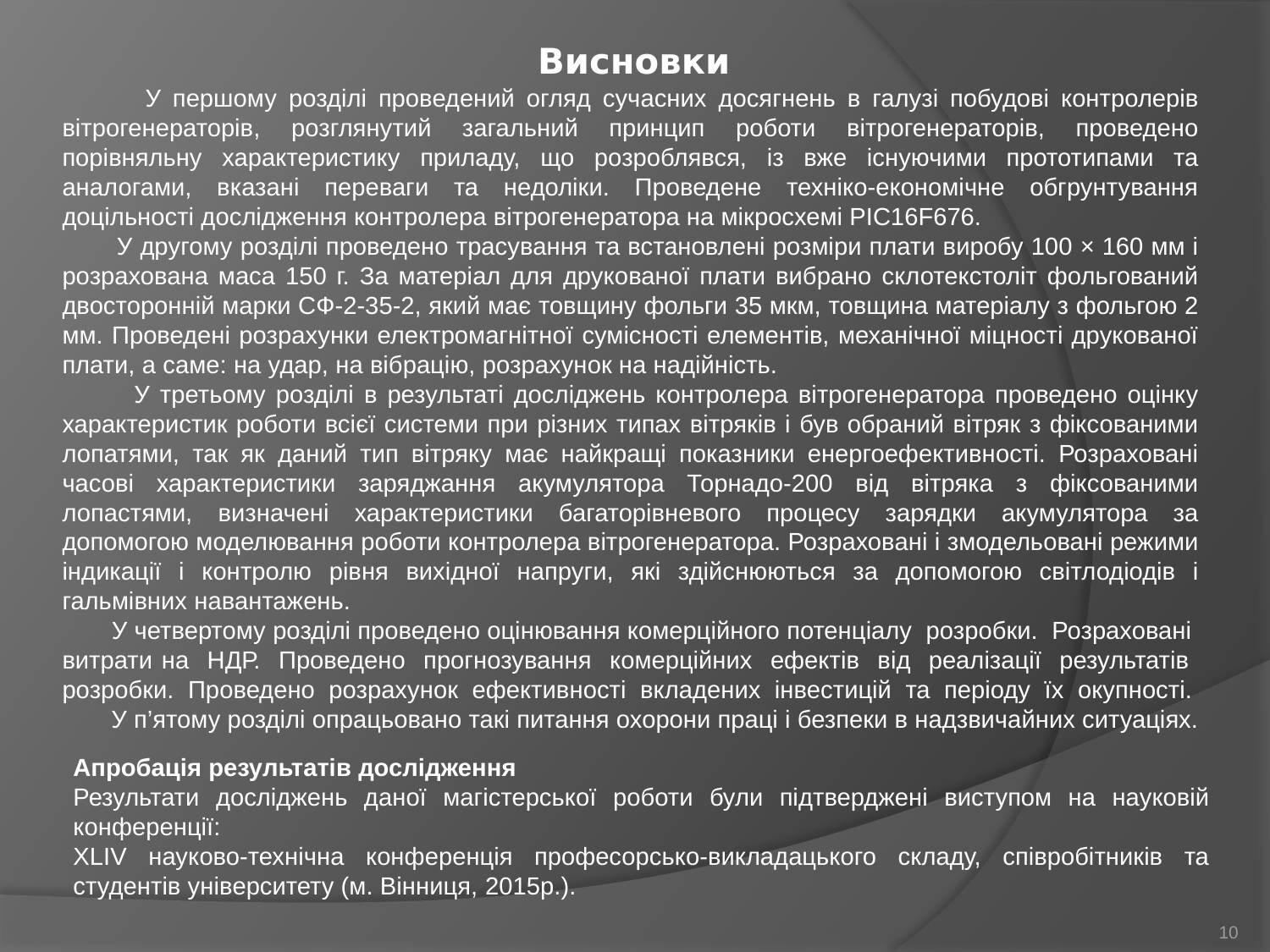

Висновки
       У першому розділі проведений огляд сучасних досягнень в галузі побудові контролерів вітрогенераторів, розглянутий загальний принцип роботи вітрогенераторів, проведено порівняльну характеристику приладу, що розроблявся, із вже існуючими прототипами та аналогами, вказані переваги та недоліки. Проведене техніко-економічне обгрунтування доцільності дослідження контролера вітрогенератора на мікросхемі PIC16F676.
       У другому розділі проведено трасування та встановлені розміри плати виробу 100 × 160 мм і розрахована маса 150 г. За матеріал для друкованої плати вибрано склотекстоліт фольгований двосторонній марки СФ-2-35-2, який має товщину фольги 35 мкм, товщина матеріалу з фольгою 2 мм. Проведені розрахунки електромагнітної сумісності елементів, механічної міцності друкованої плати, а саме: на удар, на вібрацію, розрахунок на надійність.
       У третьому розділі в результаті досліджень контролера вітрогенератора проведено оцінку характеристик роботи всієї системи при різних типах вітряків і був обраний вітряк з фіксованими лопатями, так як даний тип вітряку має найкращі показники енергоефективності. Розраховані часові характеристики заряджання акумулятора Торнадо-200 від вітряка з фіксованими лопастями, визначені характеристики багаторівневого процесу зарядки акумулятора за допомогою моделювання роботи контролера вітрогенератора. Розраховані і змодельовані режими індикації і контролю рівня вихідної напруги, які здійснюються за допомогою світлодіодів і гальмівних навантажень.
       У четвертому розділі проведено оцінювання комерційного потенціалу  розробки.  Розраховані  витрати на  НДР.  Проведено  прогнозування  комерційних  ефектів  від  реалізації  результатів  розробки.  Проведено  розрахунок  ефективності  вкладених  інвестицій  та  періоду  їх  окупності.
       У п’ятому розділі опрацьовано такі питання охорони праці і безпеки в надзвичайних ситуаціях.
Апробація результатів дослідження
Результати досліджень даної магістерської роботи були підтверджені виступом на науковій конференції:
ХLІV науково-технічна конференція професорсько-викладацького складу, співробітників та студентів університету (м. Вінниця, 2015р.).
10